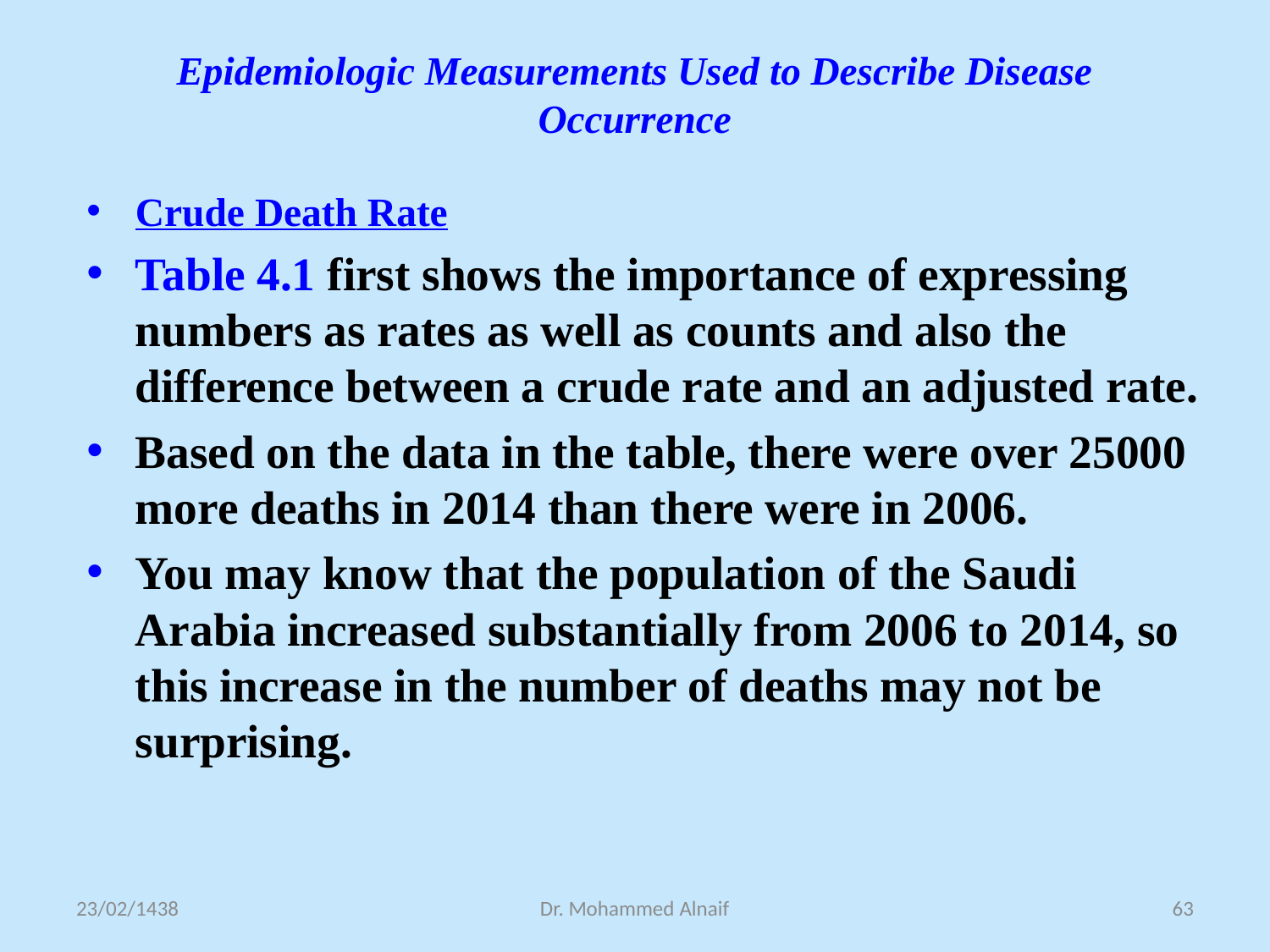

# Epidemiologic Measurements Used to Describe Disease Occurrence
Crude Death Rate
Table 4.1 first shows the importance of expressing numbers as rates as well as counts and also the difference between a crude rate and an adjusted rate.
Based on the data in the table, there were over 25000 more deaths in 2014 than there were in 2006.
You may know that the population of the Saudi Arabia increased substantially from 2006 to 2014, so this increase in the number of deaths may not be surprising.
23/02/1438
Dr. Mohammed Alnaif
63